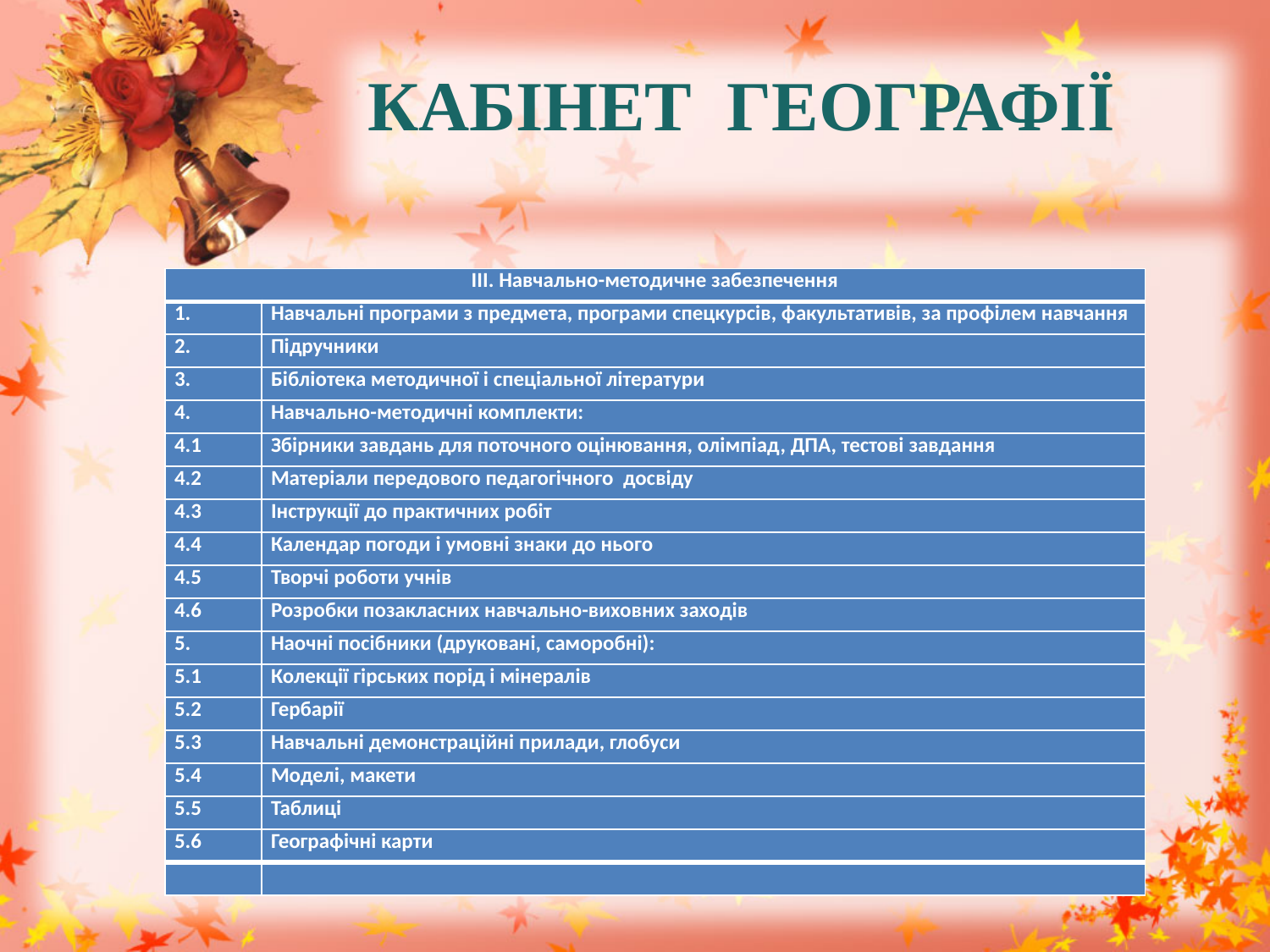

КАБІНЕТ  ГЕОГРАФІЇ
| ІІІ. Навчально-методичне забезпечення |  |
| --- | --- |
| 1. | Навчальні програми з предмета, програми спецкурсів, факультативів, за профілем навчання |
| 2. | Підручники |
| 3. | Бібліотека методичної і спеціальної літератури |
| 4. | Навчально-методичні комплекти: |
| 4.1 | Збірники завдань для поточного оцінювання, олімпіад, ДПА, тестові завдання |
| 4.2 | Матеріали передового педагогічного досвіду |
| 4.3 | Інструкції до практичних робіт |
| 4.4 | Календар погоди і умовні знаки до нього |
| 4.5 | Творчі роботи учнів |
| 4.6 | Розробки позакласних навчально-виховних заходів |
| 5. | Наочні посібники (друковані, саморобні): |
| 5.1 | Колекції гірських порід і мінералів |
| 5.2 | Гербарії |
| 5.3 | Навчальні демонстраційні прилади, глобуси |
| 5.4 | Моделі, макети |
| 5.5 | Таблиці |
| 5.6 | Географічні карти |
|  |  |